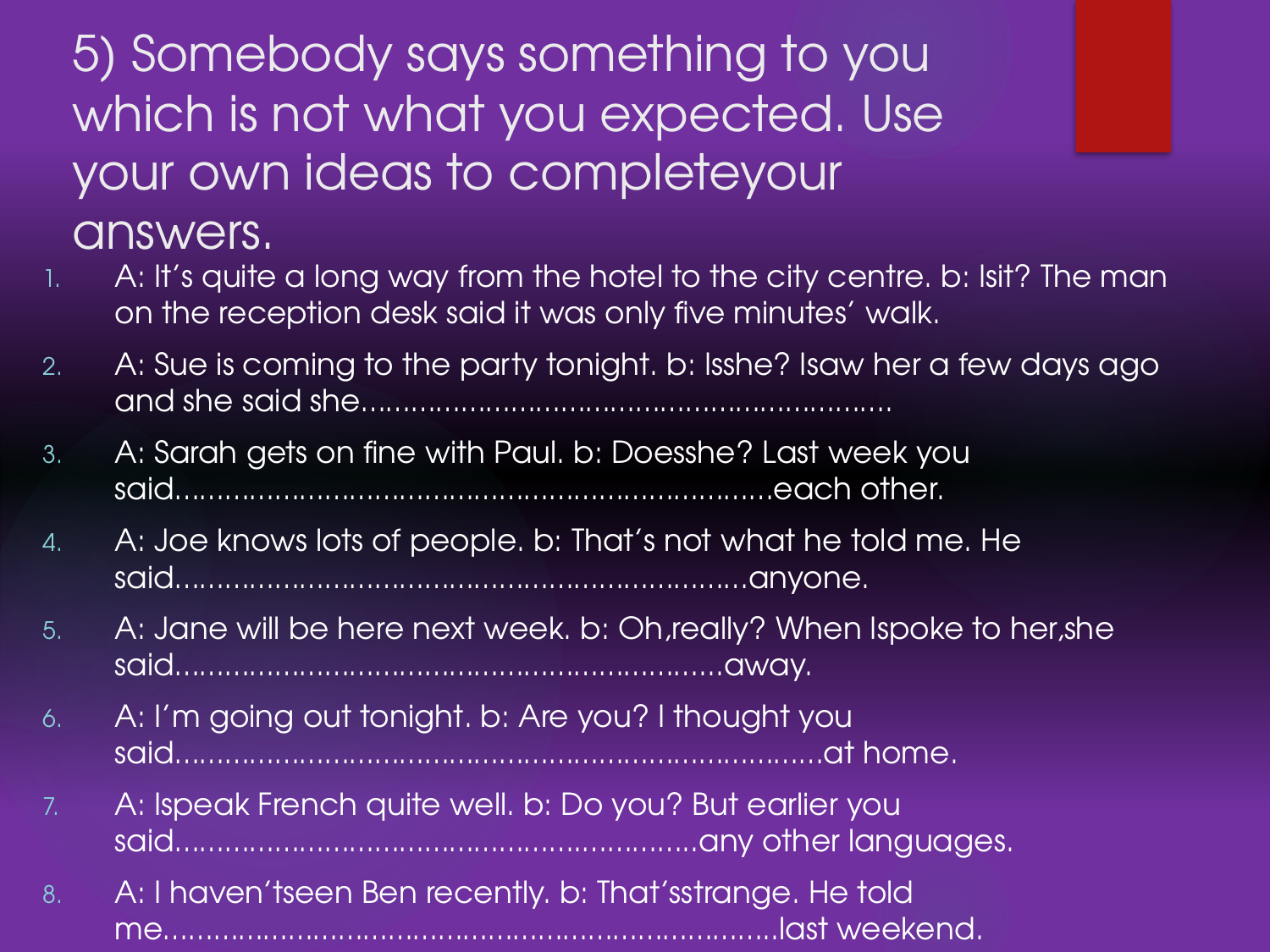

# 5) Somebody says something to you which is not what you expected. Use your own ideas to completeyour answers.
A: It’s quite a long way from the hotel to the city centre. b: Isit? The man on the reception desk said it was only five minutes’ walk.
A: Sue is coming to the party tonight. b: Isshe? Isaw her a few days ago and she said she……………………………………………………….
A: Sarah gets on fine with Paul. b: Doesshe? Last week you said………………………………………………………………each other.
A: Joe knows lots of people. b: That’s not what he told me. He said……………………………………………………………anyone.
A: Jane will be here next week. b: Oh,really? When Ispoke to her,she said………………………………………………………...away.
A: I’m going out tonight. b: Are you? I thought you said……………………………………………………………………at home.
A: Ispeak French quite well. b: Do you? But earlier you said………………………………………….…………..any other languages.
A: I haven’tseen Ben recently. b: That’sstrange. He told me………………………………………………………………..last weekend.